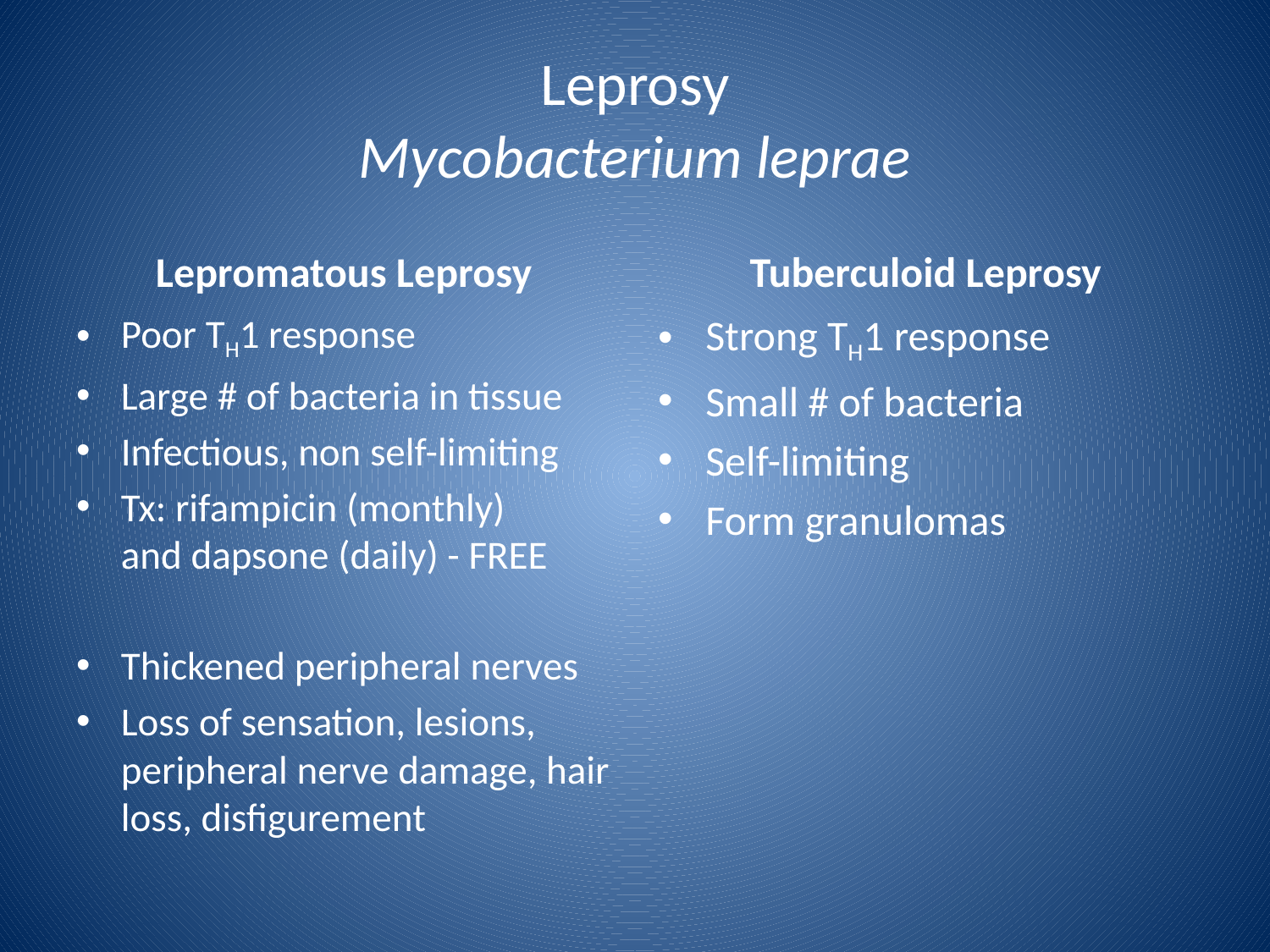

# Leprosy Mycobacterium leprae
Lepromatous Leprosy
Tuberculoid Leprosy
Poor TH1 response
Large # of bacteria in tissue
Infectious, non self-limiting
Tx: rifampicin (monthly)
and dapsone (daily) - FREE

Thickened peripheral nerves
Loss of sensation, lesions, peripheral nerve damage, hair loss, disfigurement
Strong TH1 response
Small # of bacteria
Self-limiting
Form granulomas